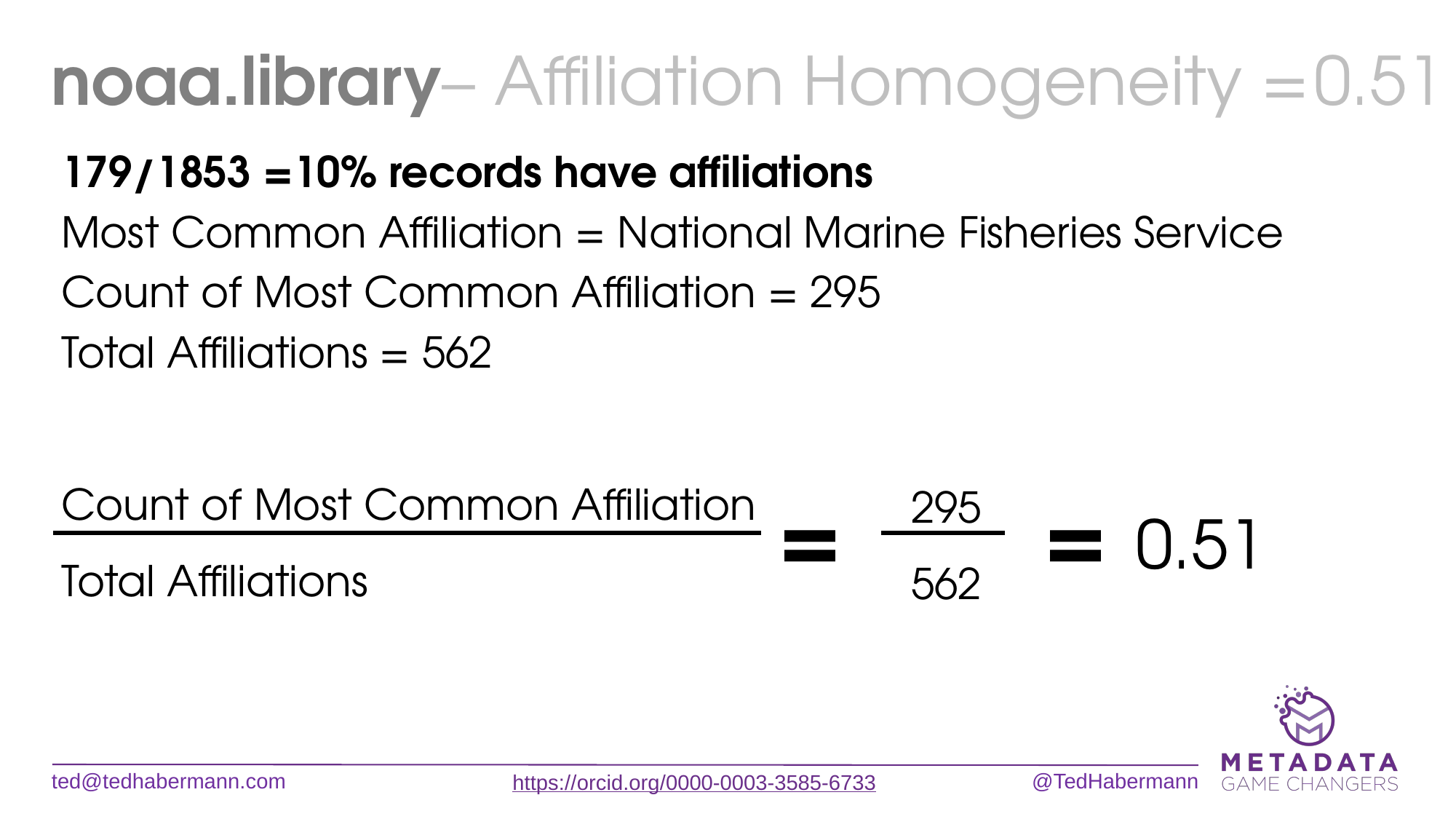

# noaa.library– Affiliation Homogeneity = 0.51
179/1853 =10% records have affiliations
Most Common Affiliation = National Marine Fisheries Service
Count of Most Common Affiliation = 295
Total Affiliations = 562
Count of Most Common Affiliation
Total Affiliations
295
562
0.51
=
=